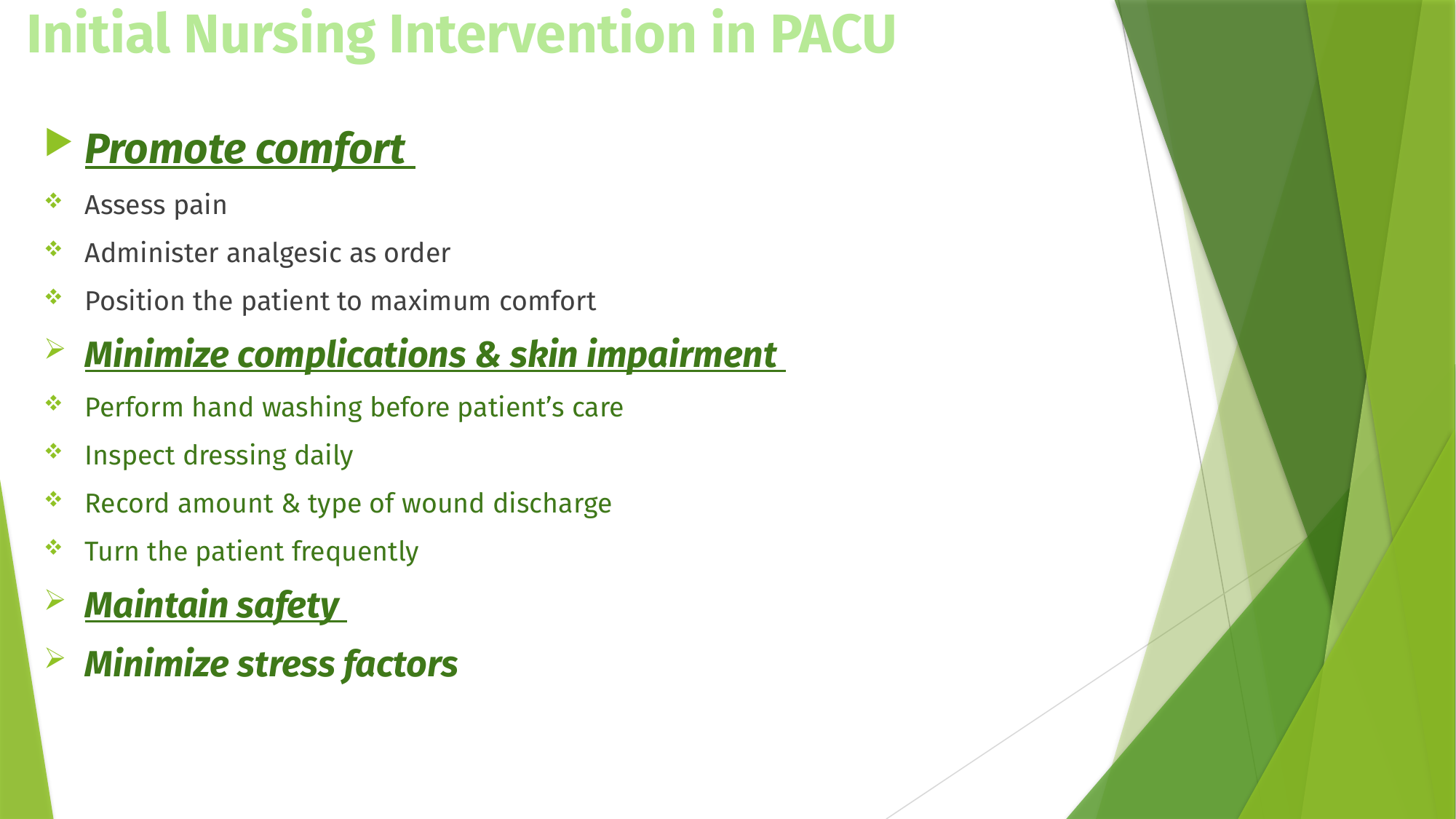

# Initial Nursing Intervention in PACU
Promote comfort
Assess pain
Administer analgesic as order
Position the patient to maximum comfort
Minimize complications & skin impairment
Perform hand washing before patient’s care
Inspect dressing daily
Record amount & type of wound discharge
Turn the patient frequently
Maintain safety
Minimize stress factors